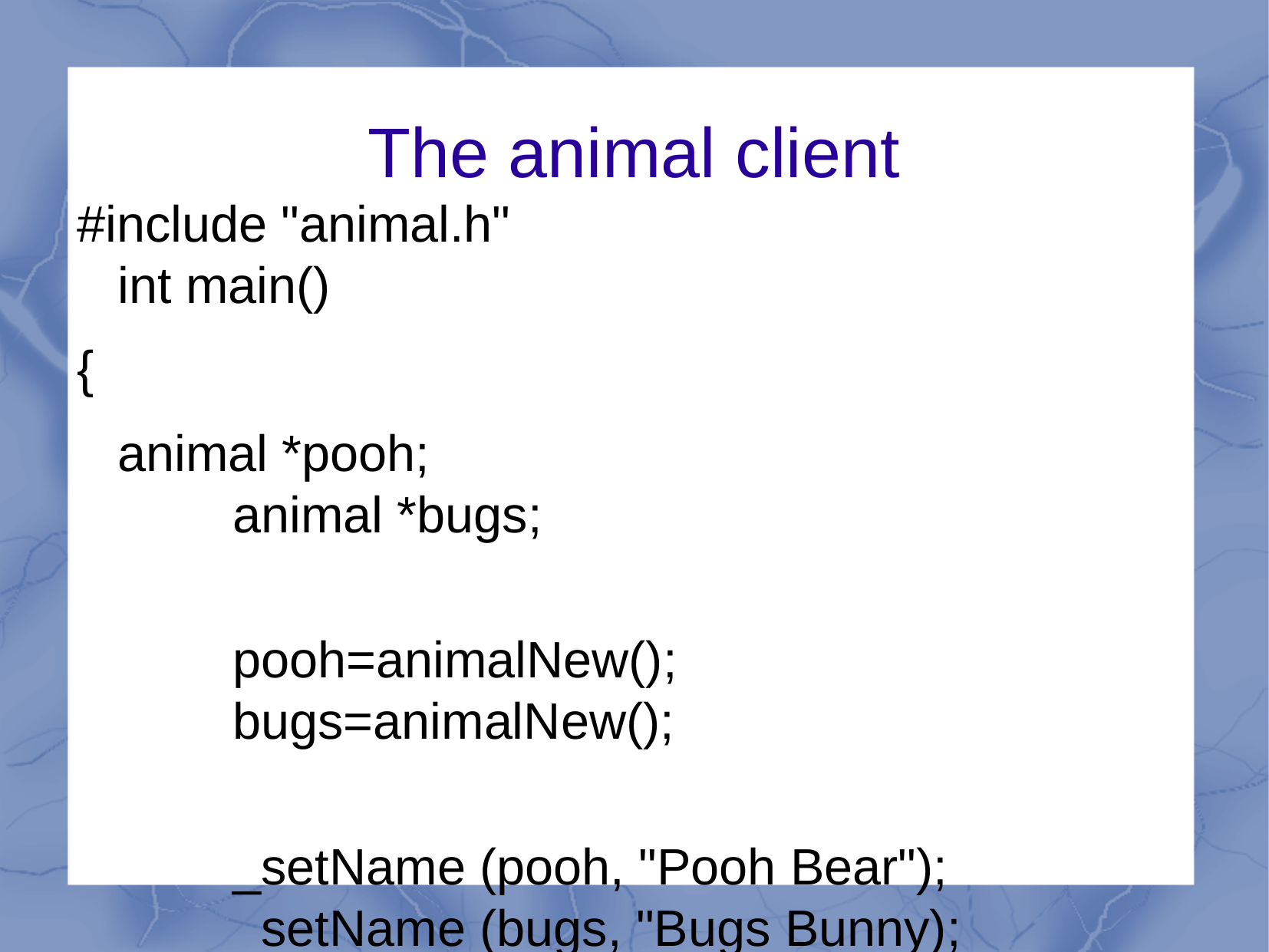

The animal client
#include "animal.h"
int main()
{
 	animal *pooh;
 	animal *bugs;
	pooh=animalNew();
	bugs=animalNew();
 	_setName (pooh, "Pooh Bear");
	_setName (bugs, "Bugs Bunny);